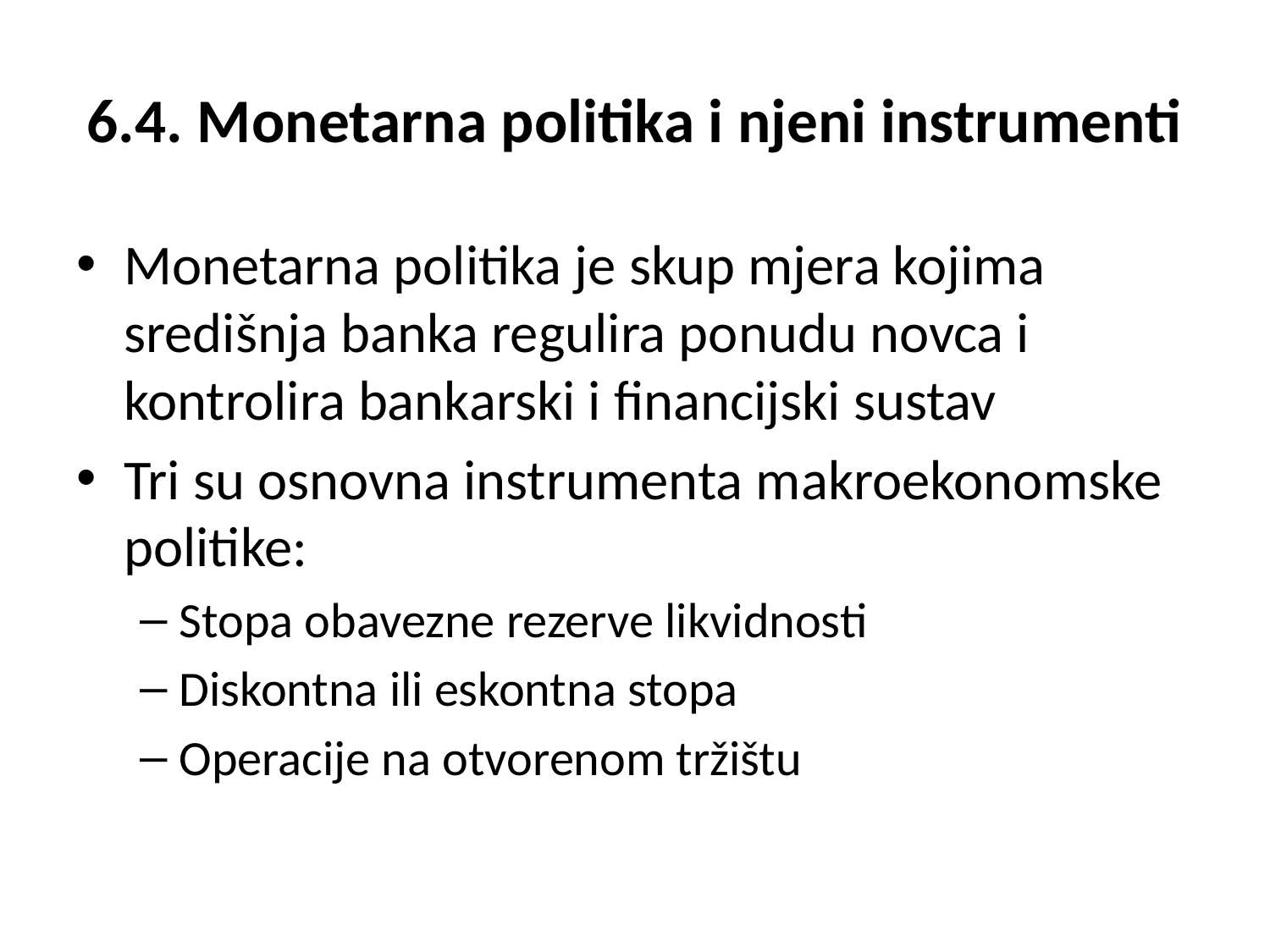

# 6.4. Monetarna politika i njeni instrumenti
Monetarna politika je skup mjera kojima središnja banka regulira ponudu novca i kontrolira bankarski i financijski sustav
Tri su osnovna instrumenta makroekonomske politike:
Stopa obavezne rezerve likvidnosti
Diskontna ili eskontna stopa
Operacije na otvorenom tržištu